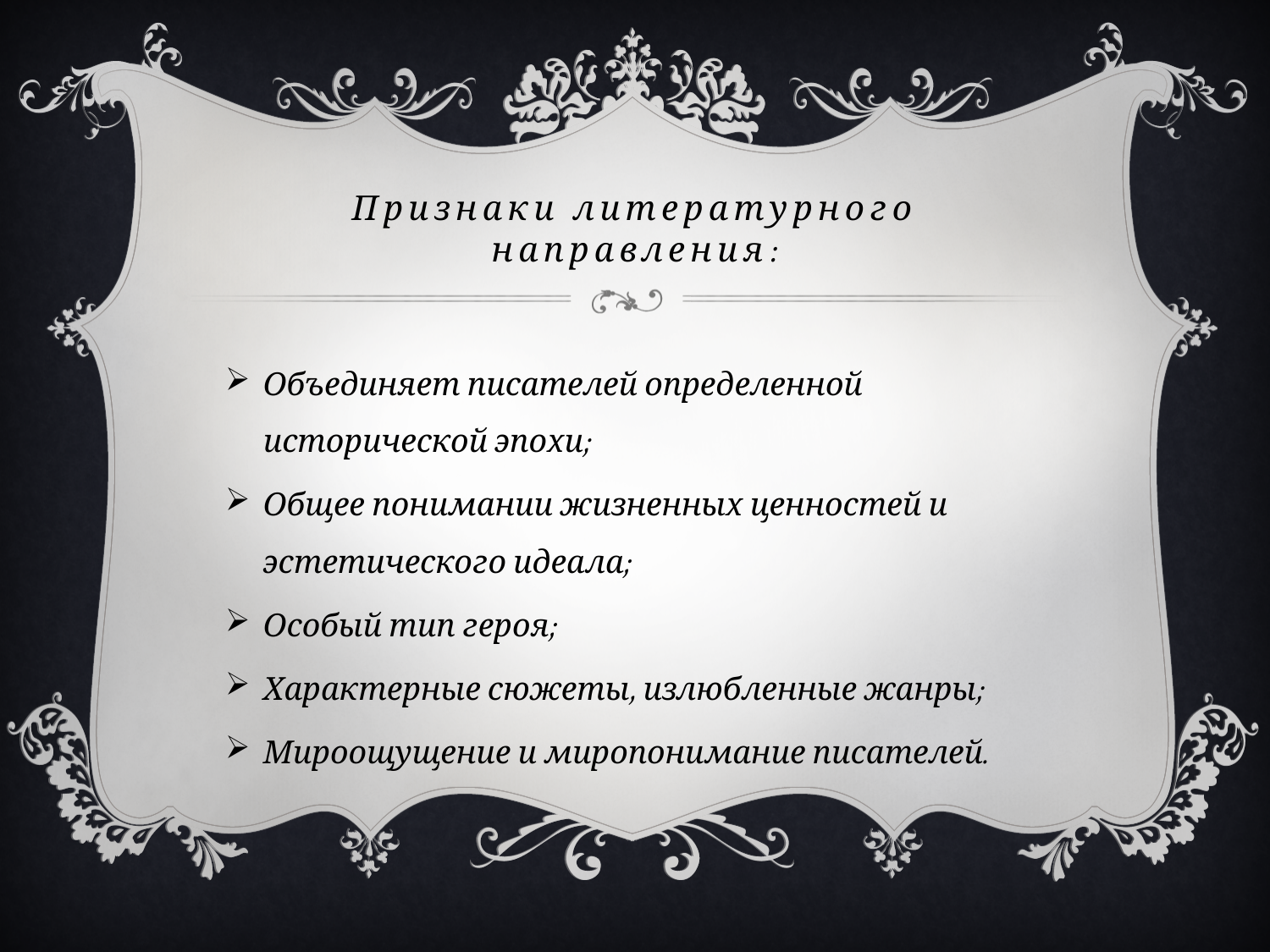

# Признаки литературного направления:
Объединяет писателей определенной исторической эпохи;
Общее понимании жизненных ценностей и эстетического идеала;
Особый тип героя;
Характерные сюжеты, излюбленные жанры;
Мироощущение и миропонимание писателей.